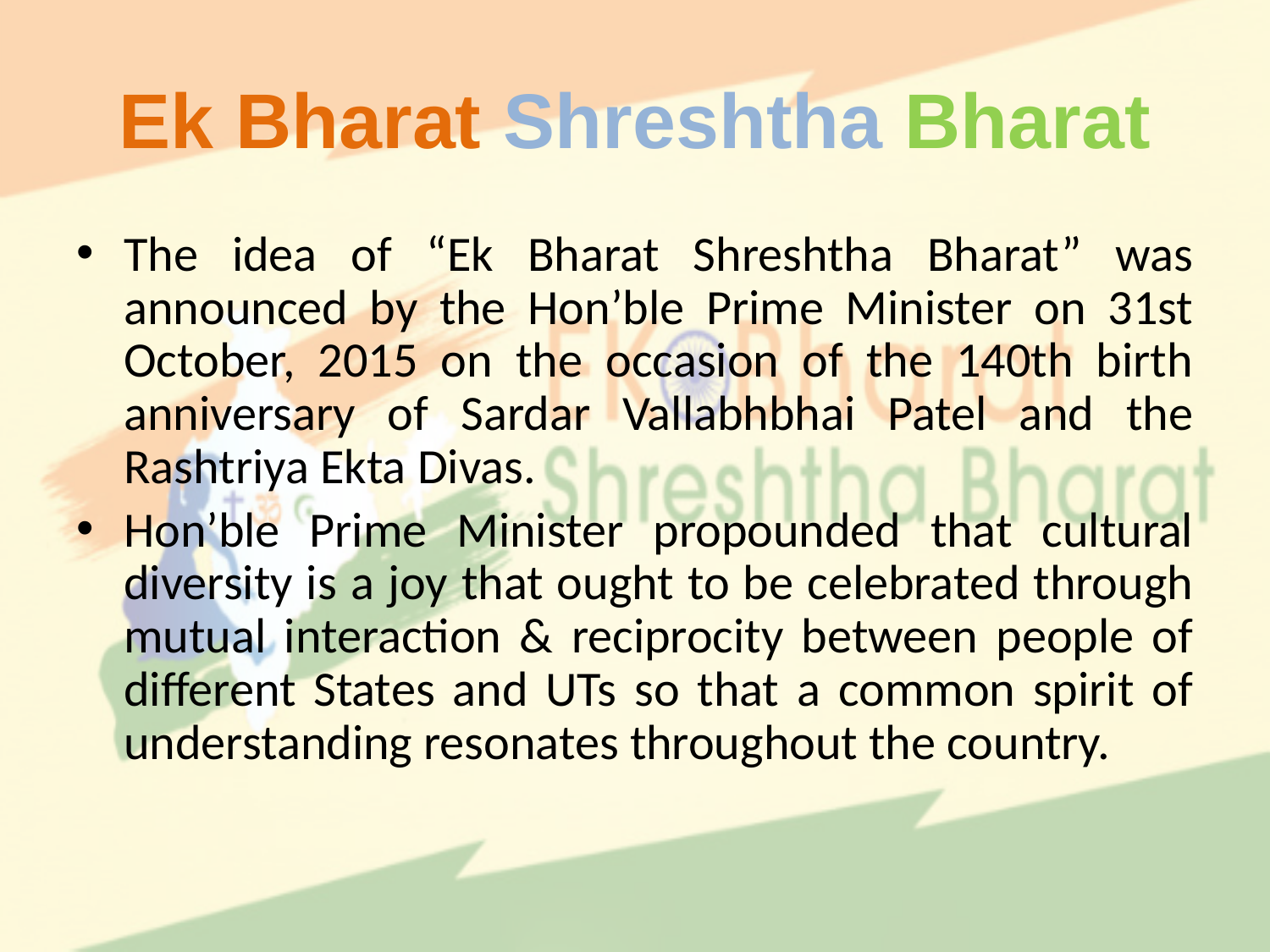

# Ek Bharat Shreshtha Bharat
The idea of “Ek Bharat Shreshtha Bharat” was announced by the Hon’ble Prime Minister on 31st October, 2015 on the occasion of the 140th birth anniversary of Sardar Vallabhbhai Patel and the Rashtriya Ekta Divas.
Hon’ble Prime Minister propounded that cultural diversity is a joy that ought to be celebrated through mutual interaction & reciprocity between people of different States and UTs so that a common spirit of understanding resonates throughout the country.